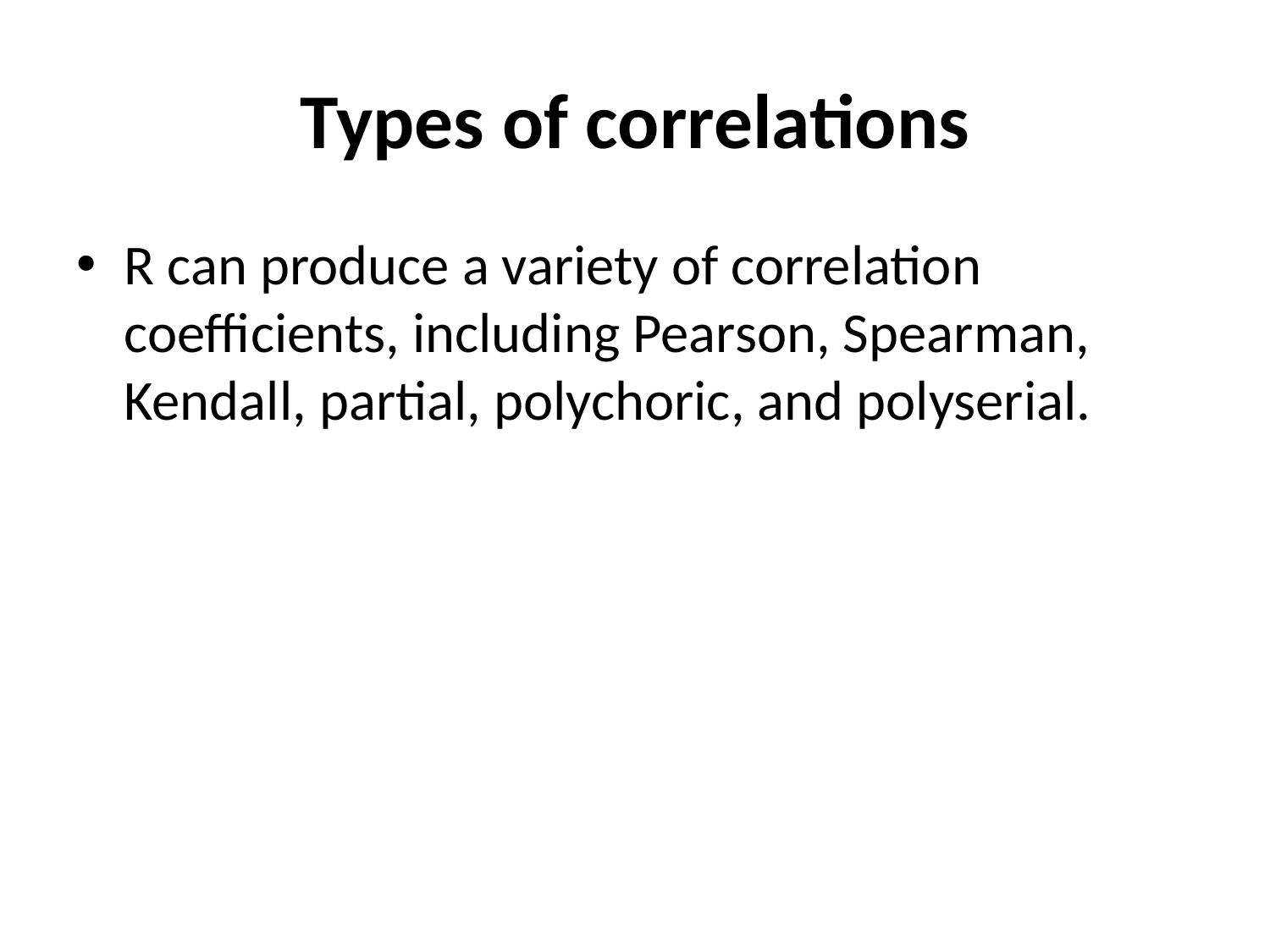

# Types of correlations
R can produce a variety of correlation coefficients, including Pearson, Spearman, Kendall, partial, polychoric, and polyserial.